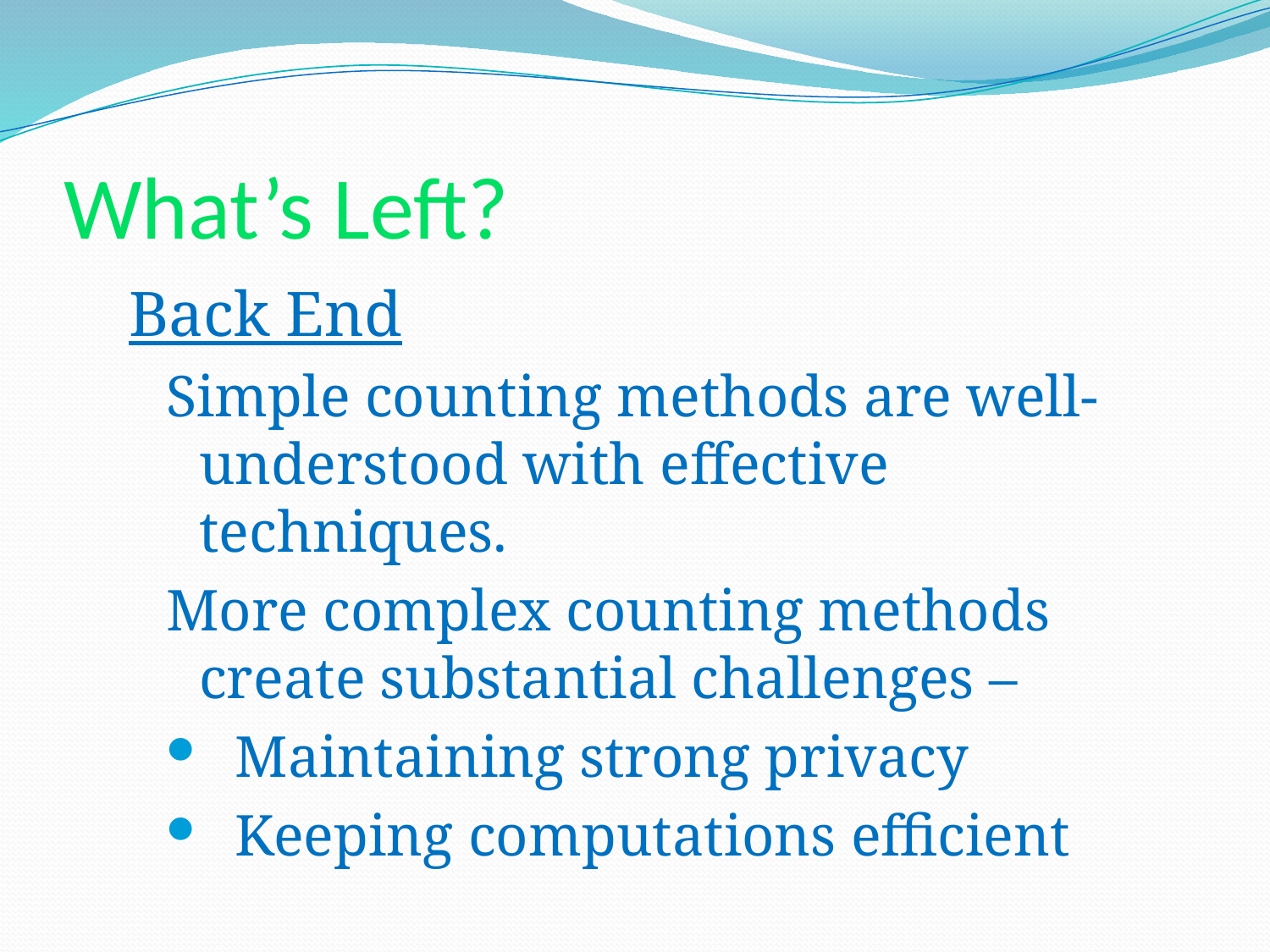

# What’s Left?
Back End
Simple counting methods are well-understood with effective techniques.
More complex counting methods create substantial challenges –
Maintaining strong privacy
Keeping computations efficient